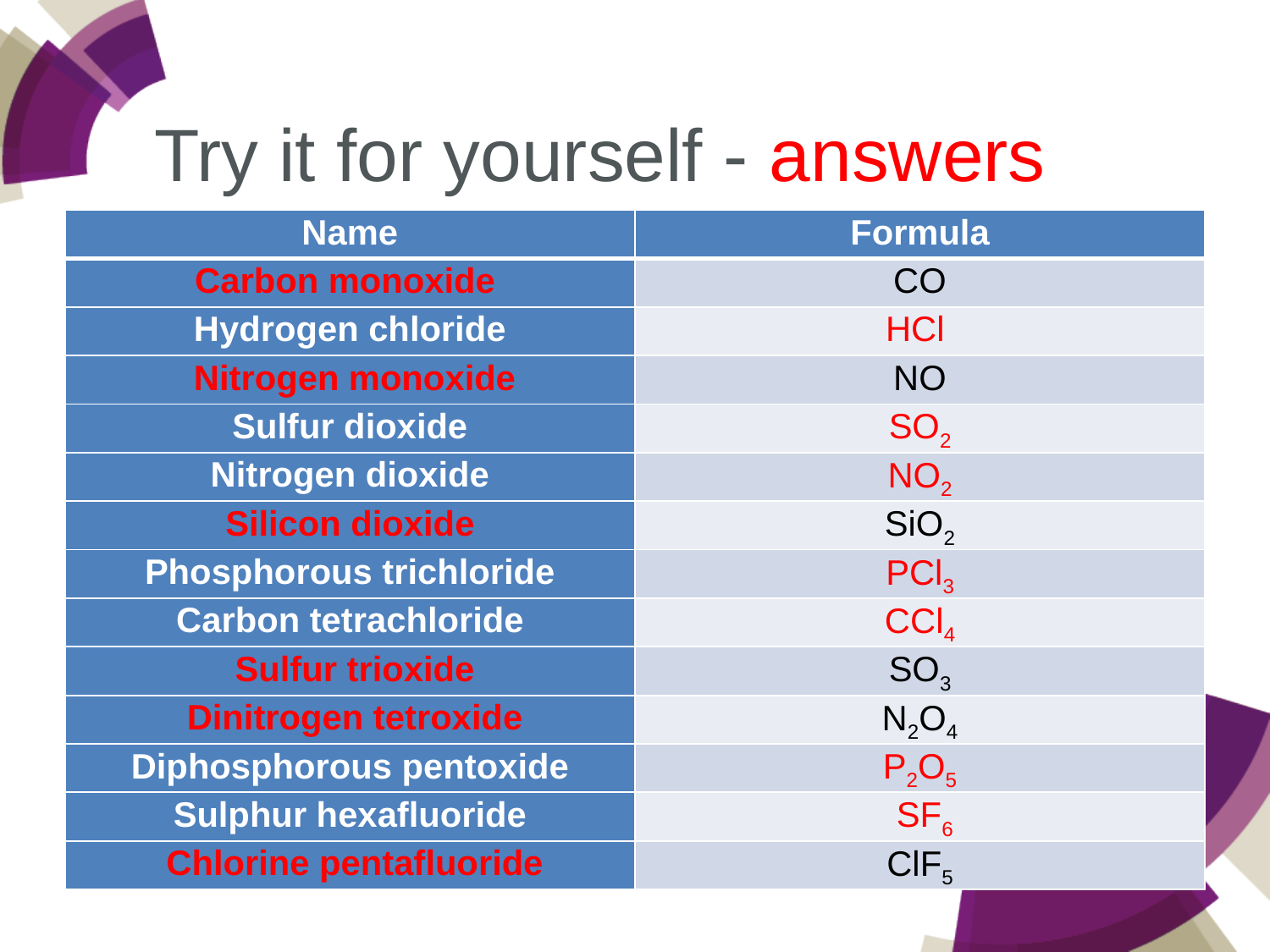

Try it for yourself - answers
| Name | Formula |
| --- | --- |
| Carbon monoxide | CO |
| Hydrogen chloride | HCl |
| Nitrogen monoxide | NO |
| Sulfur dioxide | SO2 |
| Nitrogen dioxide | NO2 |
| Silicon dioxide | SiO2 |
| Phosphorous trichloride | PCl3 |
| Carbon tetrachloride | CCl4 |
| Sulfur trioxide | SO3 |
| Dinitrogen tetroxide | N2O4 |
| Diphosphorous pentoxide | P2O5 |
| Sulphur hexafluoride | SF6 |
| Chlorine pentafluoride | ClF5 |